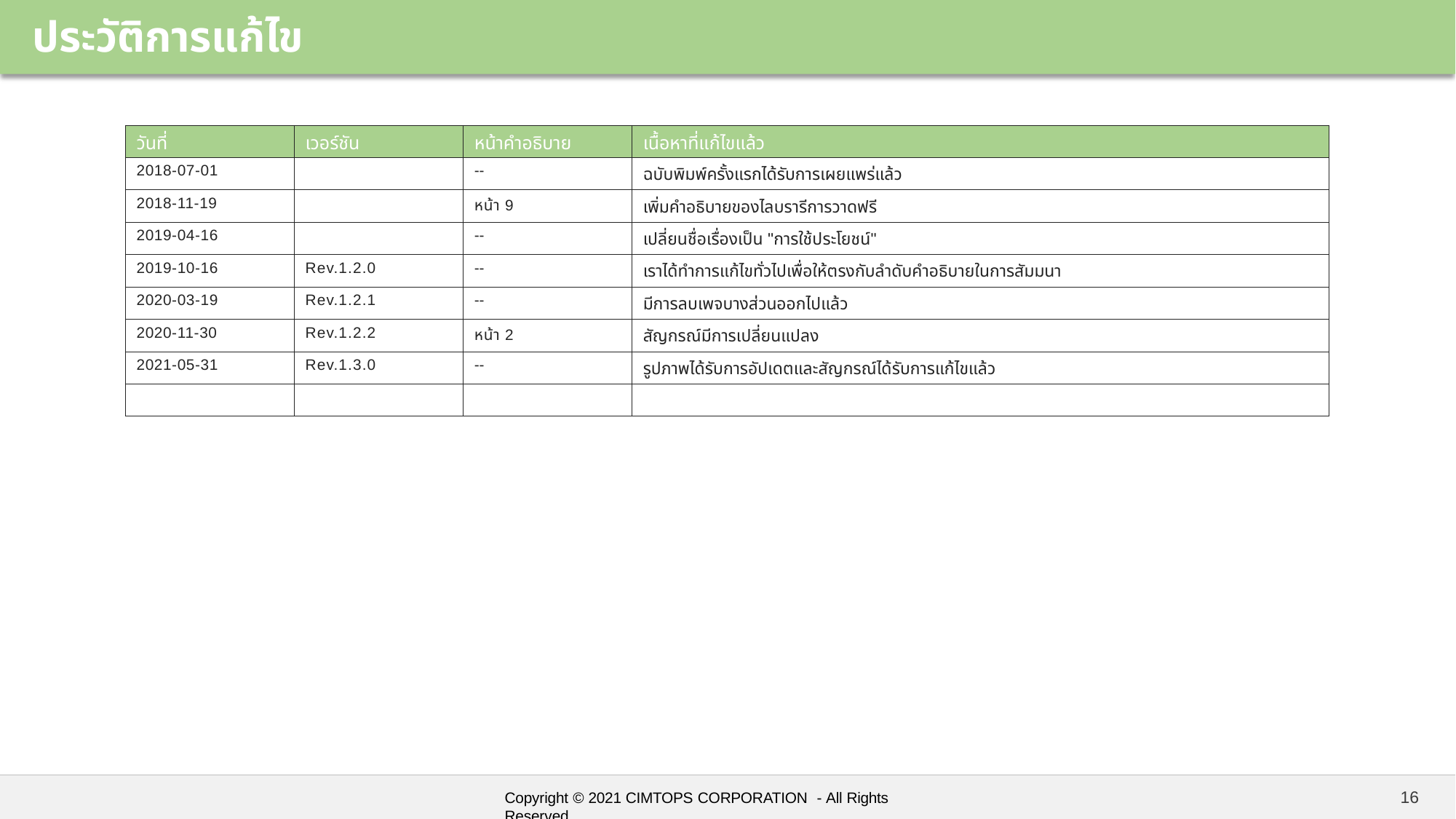

# ประวัติการแก้ไข
| วันที่ | เวอร์ชัน | หน้าคำอธิบาย | เนื้อหาที่แก้ไขแล้ว |
| --- | --- | --- | --- |
| 2018-07-01 |  | -- | ฉบับพิมพ์ครั้งแรกได้รับการเผยแพร่แล้ว |
| 2018-11-19 |  | หน้า 9 | เพิ่มคำอธิบายของไลบรารีการวาดฟรี |
| 2019-04-16 |  | -- | เปลี่ยนชื่อเรื่องเป็น "การใช้ประโยชน์" |
| 2019-10-16 | Rev.1.2.0 | -- | เราได้ทำการแก้ไขทั่วไปเพื่อให้ตรงกับลำดับคำอธิบายในการสัมมนา |
| 2020-03-19 | Rev.1.2.1 | -- | มีการลบเพจบางส่วนออกไปแล้ว |
| 2020-11-30 | Rev.1.2.2 | หน้า 2 | สัญกรณ์มีการเปลี่ยนแปลง |
| 2021-05-31 | Rev.1.3.0 | -- | รูปภาพได้รับการอัปเดตและสัญกรณ์ได้รับการแก้ไขแล้ว |
|  |  |  |  |
16
Copyright © 2021 CIMTOPS CORPORATION - All Rights Reserved.